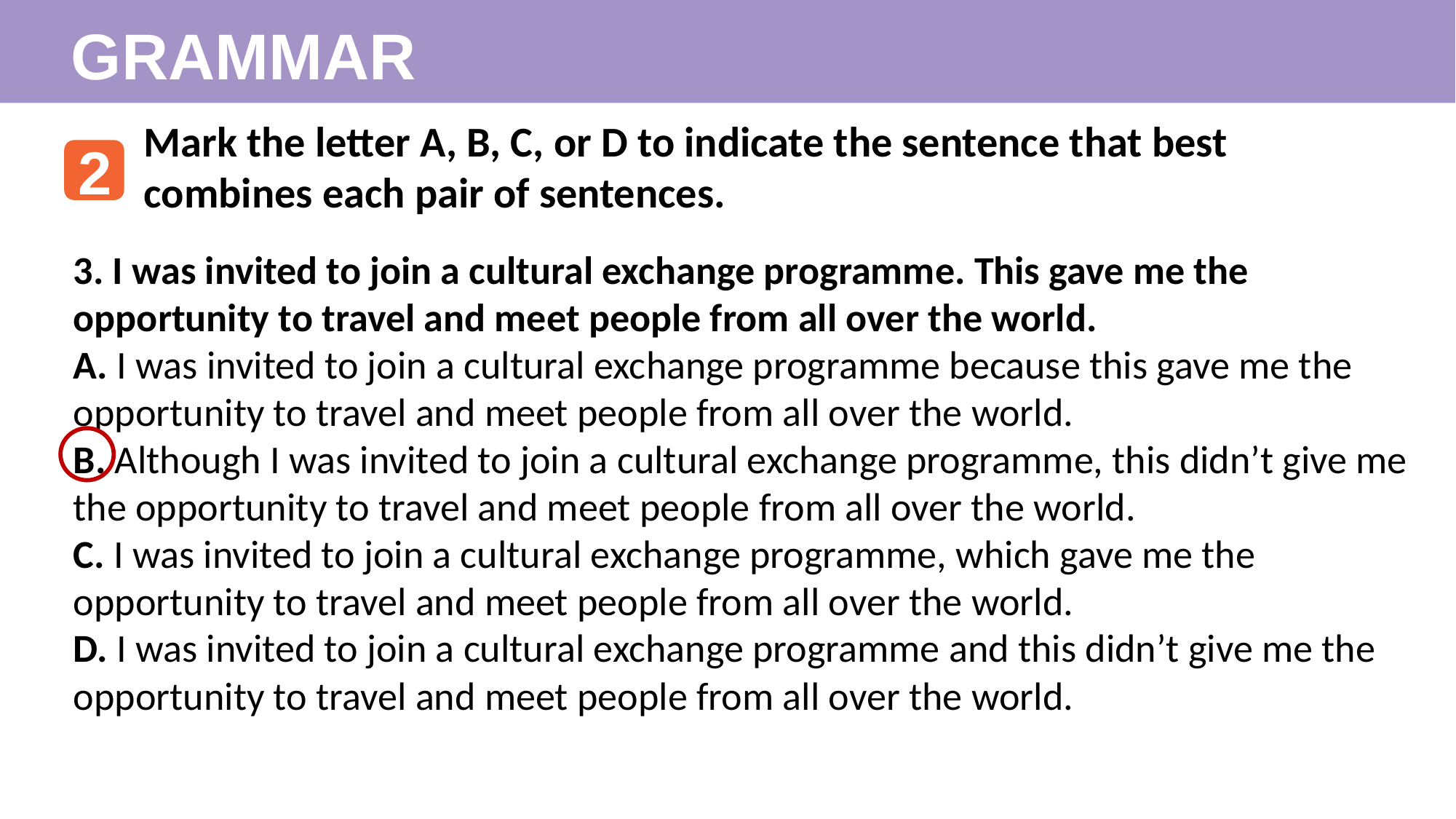

GRAMMAR
Mark the letter A, B, C, or D to indicate the sentence that best combines each pair of sentences.
2

3. I was invited to join a cultural exchange programme. This gave me the opportunity to travel and meet people from all over the world.
A. I was invited to join a cultural exchange programme because this gave me the opportunity to travel and meet people from all over the world.
B. Although I was invited to join a cultural exchange programme, this didn’t give me the opportunity to travel and meet people from all over the world.
C. I was invited to join a cultural exchange programme, which gave me the opportunity to travel and meet people from all over the world.
D. I was invited to join a cultural exchange programme and this didn’t give me the opportunity to travel and meet people from all over the world.